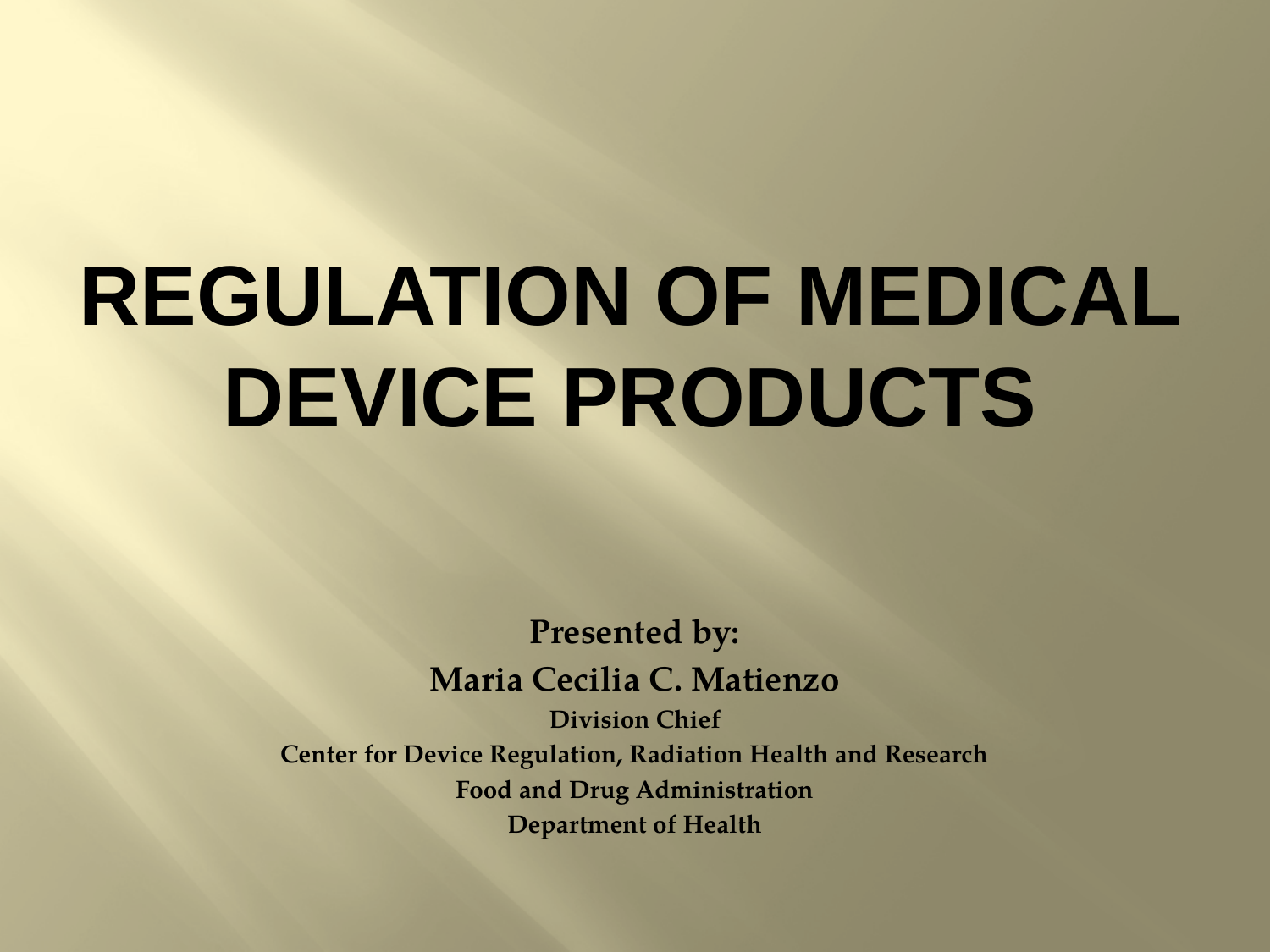

# Regulation of Medical device Products
Presented by:
Maria Cecilia C. Matienzo
Division Chief
Center for Device Regulation, Radiation Health and Research
Food and Drug Administration
Department of Health